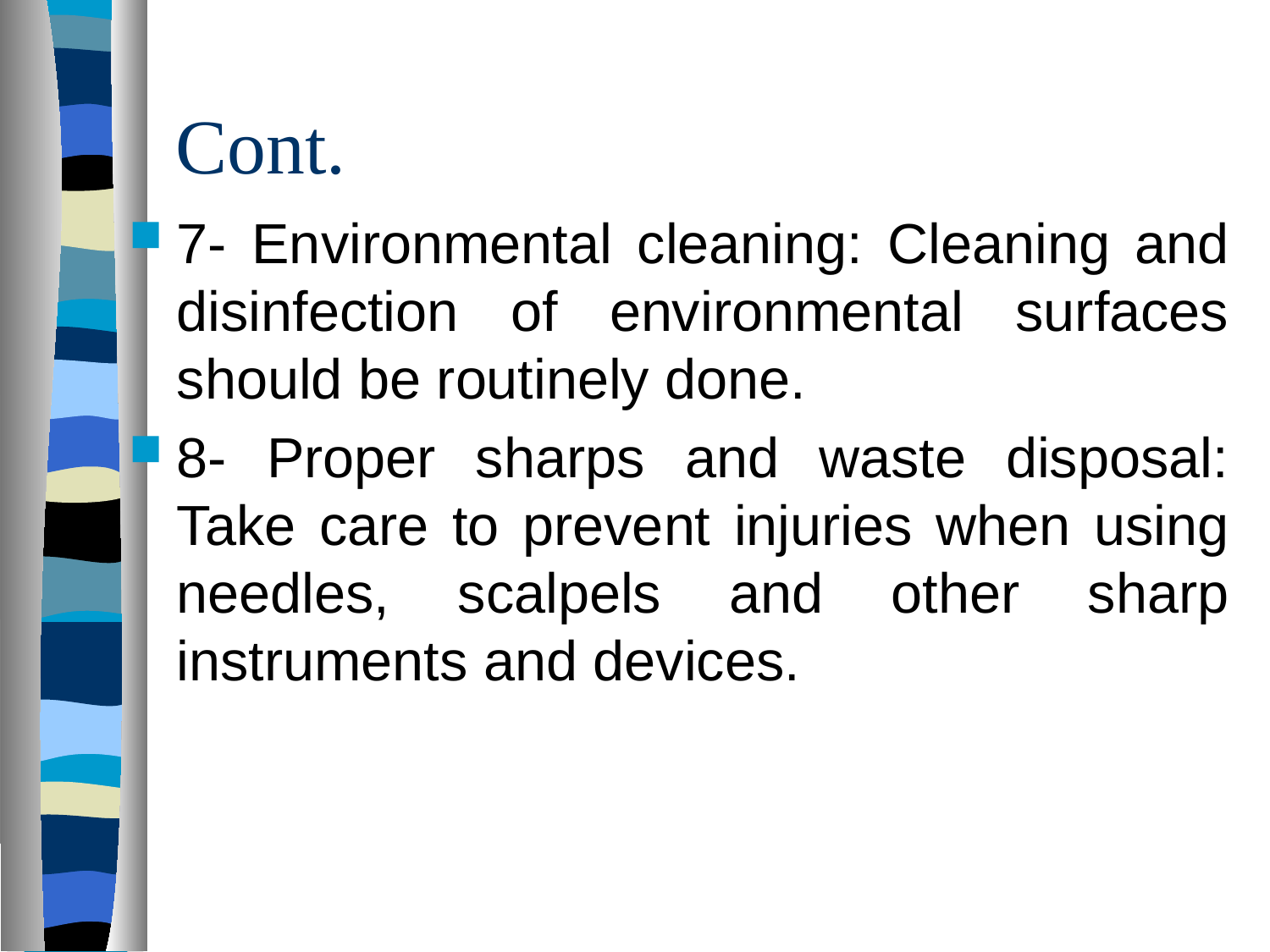

# Cont.
7- Environmental cleaning: Cleaning and disinfection of environmental surfaces should be routinely done.
8- Proper sharps and waste disposal: Take care to prevent injuries when using needles, scalpels and other sharp instruments and devices.